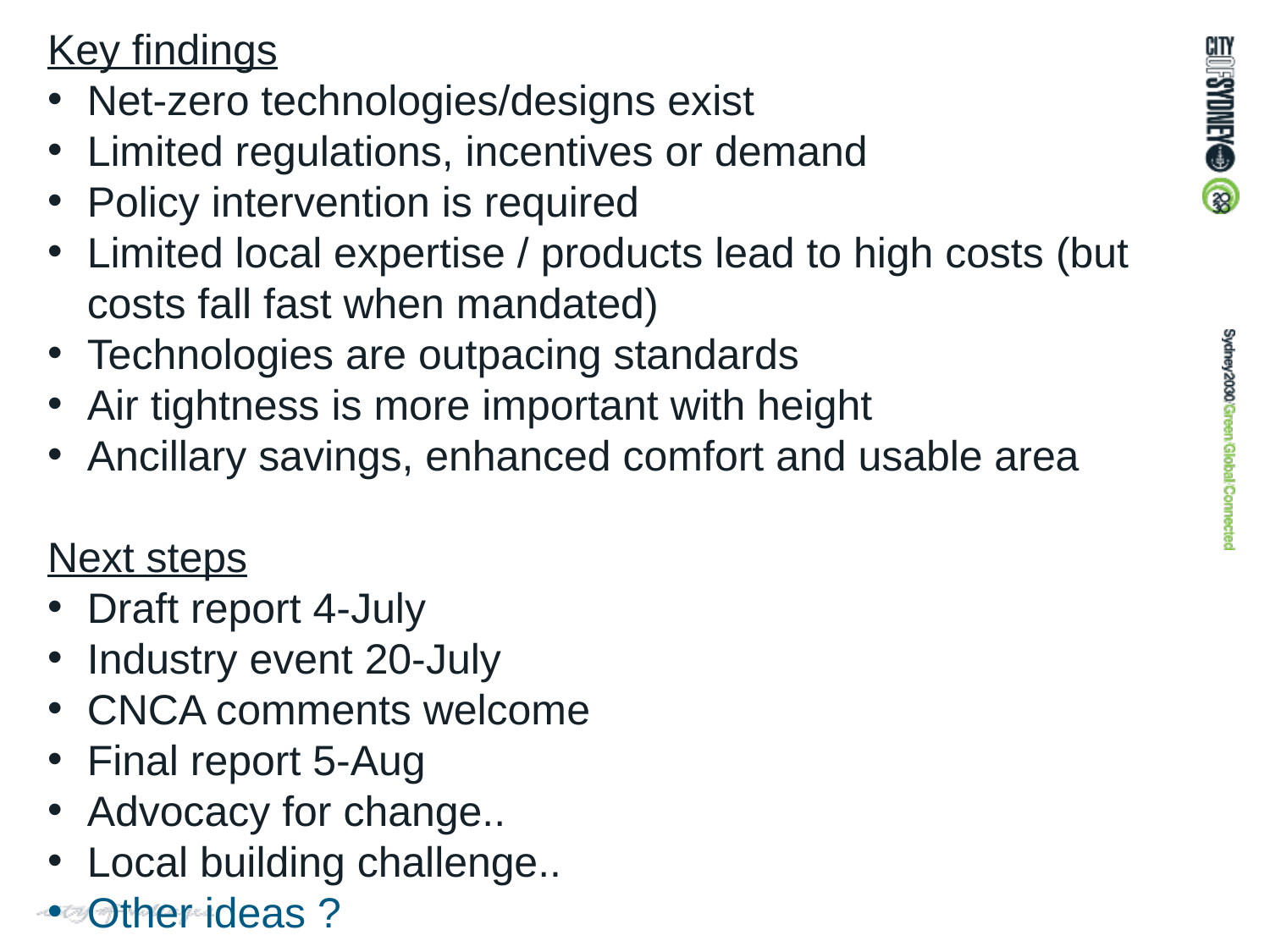

Key findings
Net-zero technologies/designs exist
Limited regulations, incentives or demand
Policy intervention is required
Limited local expertise / products lead to high costs (but costs fall fast when mandated)
Technologies are outpacing standards
Air tightness is more important with height
Ancillary savings, enhanced comfort and usable area

Next steps
Draft report 4-July
Industry event 20-July
CNCA comments welcome
Final report 5-Aug
Advocacy for change..
Local building challenge..
Other ideas ?